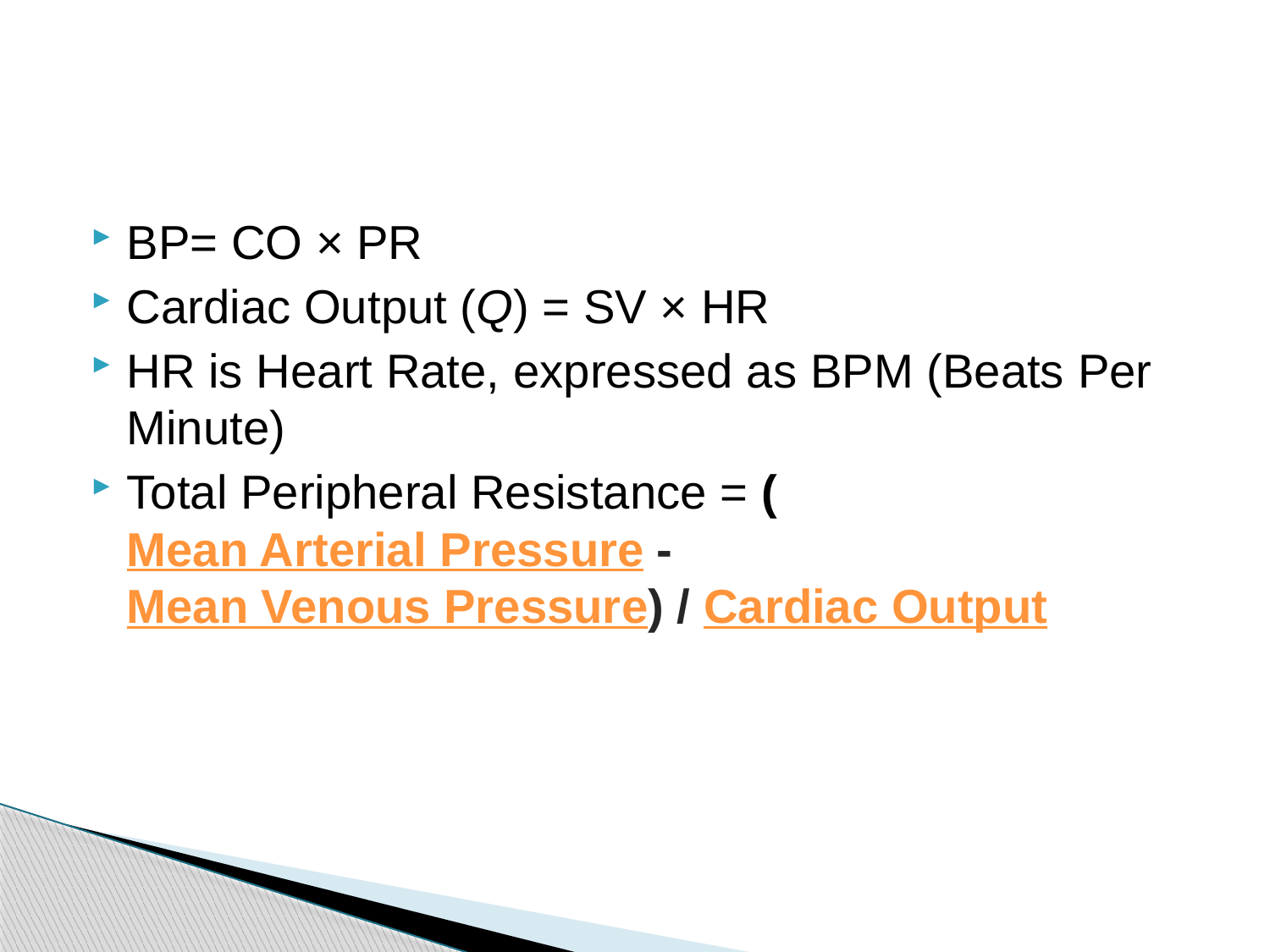

#
BP= CO × PR
Cardiac Output (Q) = SV × HR
HR is Heart Rate, expressed as BPM (Beats Per Minute)
Total Peripheral Resistance = (Mean Arterial Pressure - Mean Venous Pressure) / Cardiac Output